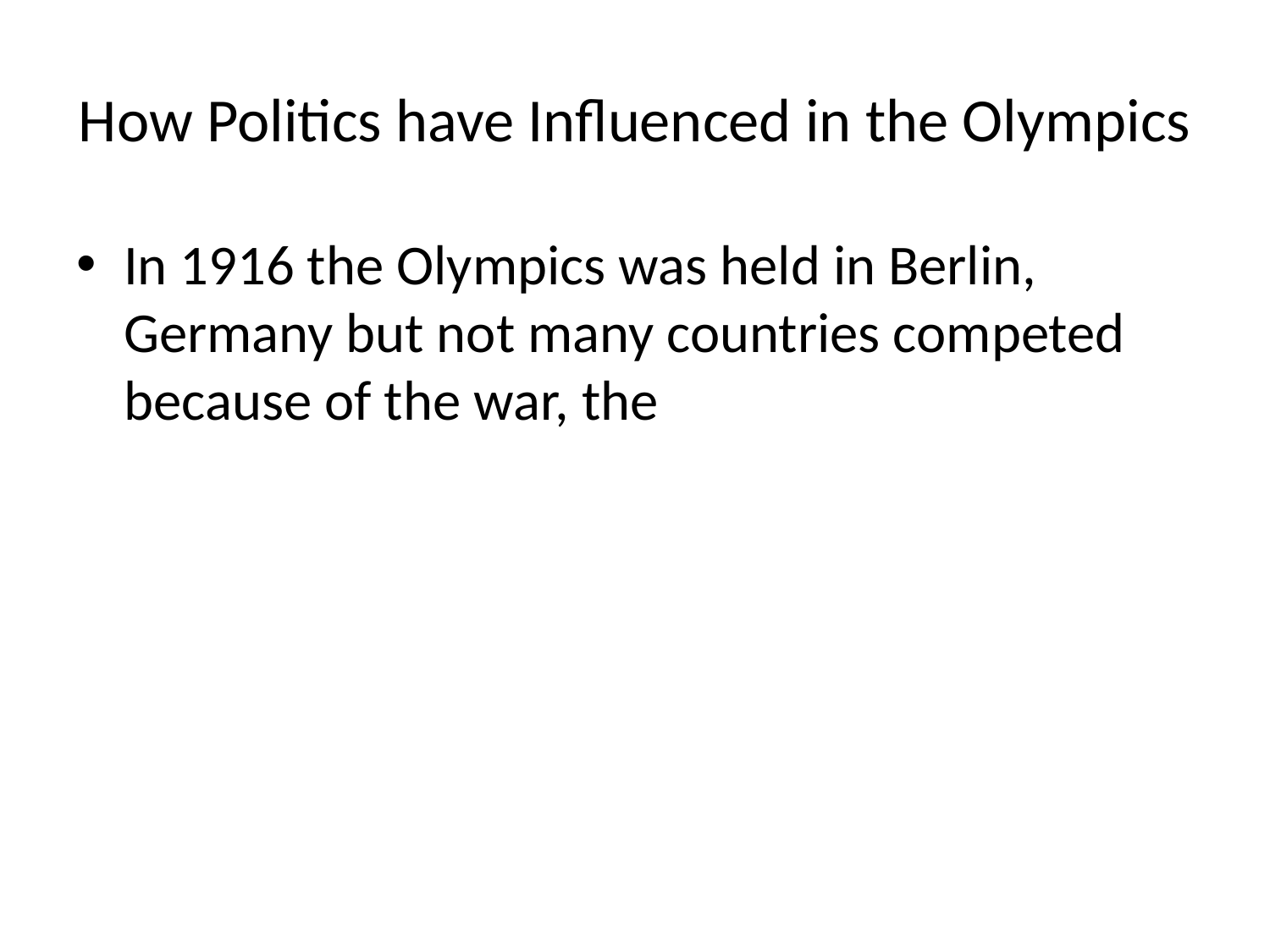

# How Politics have Influenced in the Olympics
In 1916 the Olympics was held in Berlin, Germany but not many countries competed because of the war, the